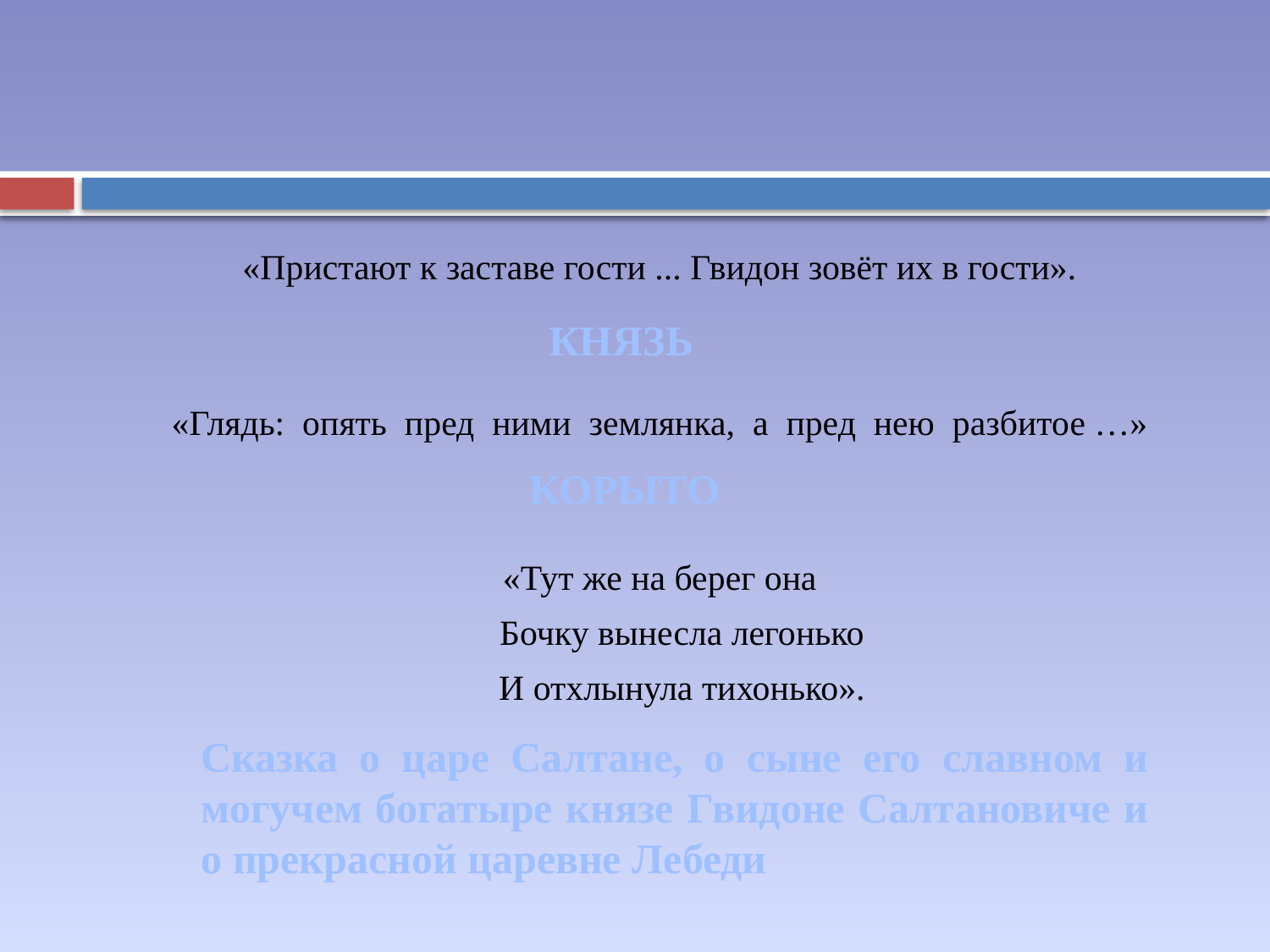

«Пристают к заставе гости ... Гвидон зовёт их в гости».

«Глядь:  опять  пред  ними  землянка,  а  пред  нею  разбитое …»

 «Тут же на берег она
	 Бочку вынесла легонько
	 И отхлынула тихонько».
КНЯЗЬ
КОРЫТО
Сказка о царе Салтане, о сыне его славном и могучем богатыре князе Гвидоне Салтановиче и о прекрасной царевне Лебеди